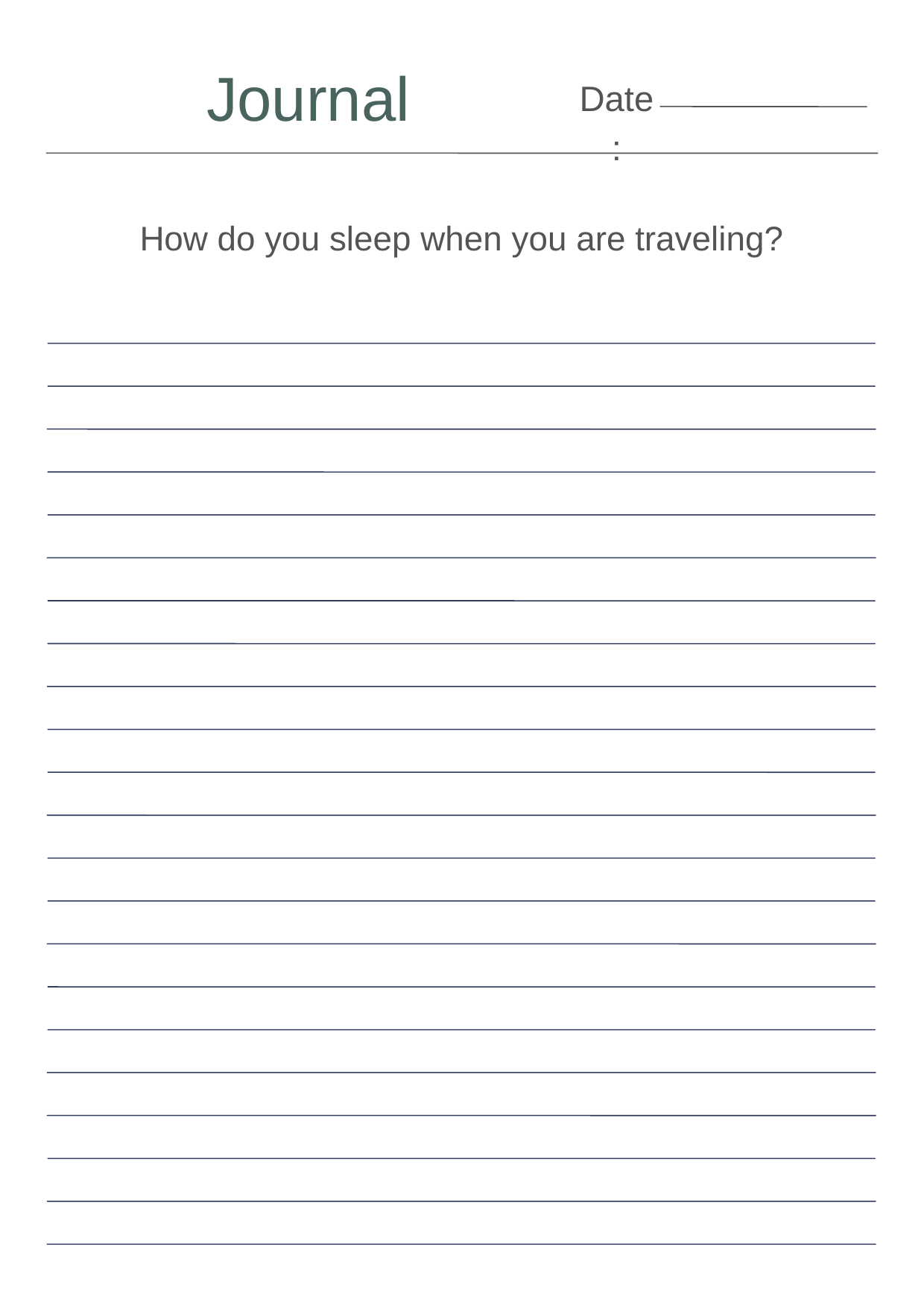

Journal
Date:

How do you sleep when you are traveling?